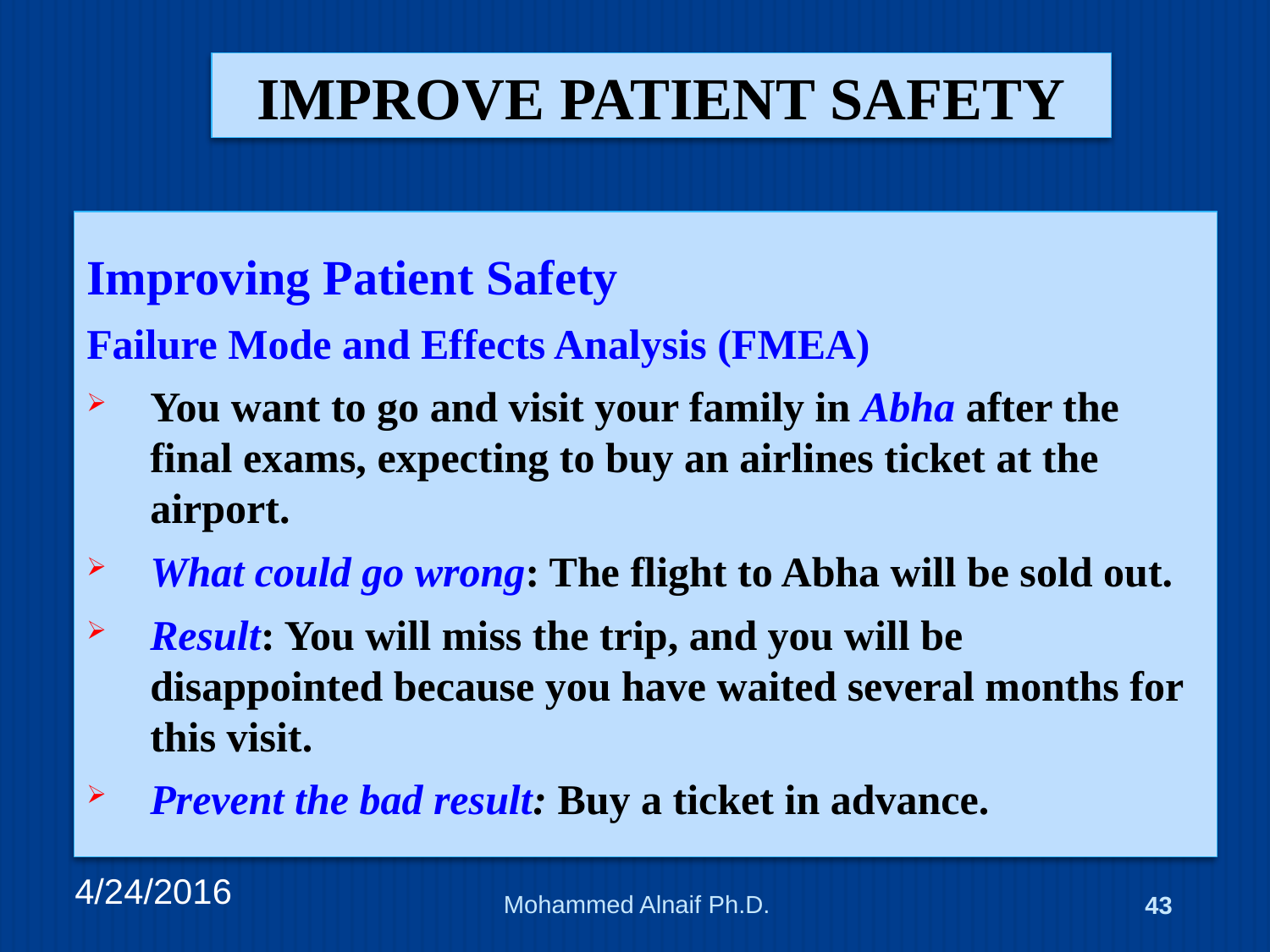

# improve patient safety
Improving Patient Safety
Failure Mode and Effects Analysis (FMEA)
You want to go and visit your family in Abha after the final exams, expecting to buy an airlines ticket at the airport.
What could go wrong: The flight to Abha will be sold out.
Result: You will miss the trip, and you will be disappointed because you have waited several months for this visit.
Prevent the bad result: Buy a ticket in advance.
4/24/2016
Mohammed Alnaif Ph.D.
43